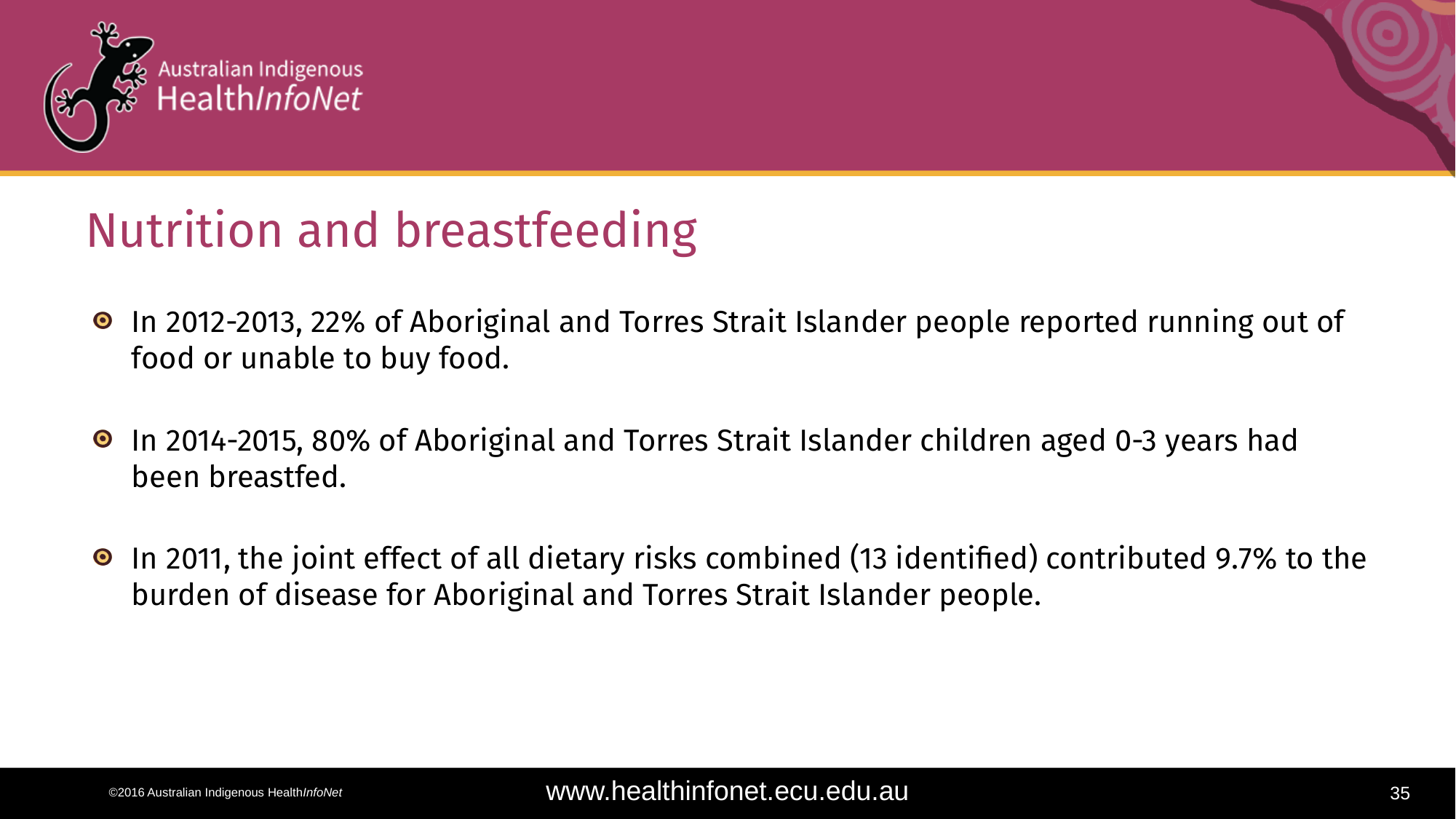

# Nutrition and breastfeeding
In 2012-2013, 22% of Aboriginal and Torres Strait Islander people reported running out of food or unable to buy food.
In 2014-2015, 80% of Aboriginal and Torres Strait Islander children aged 0-3 years had been breastfed.
In 2011, the joint effect of all dietary risks combined (13 identified) contributed 9.7% to the burden of disease for Aboriginal and Torres Strait Islander people.